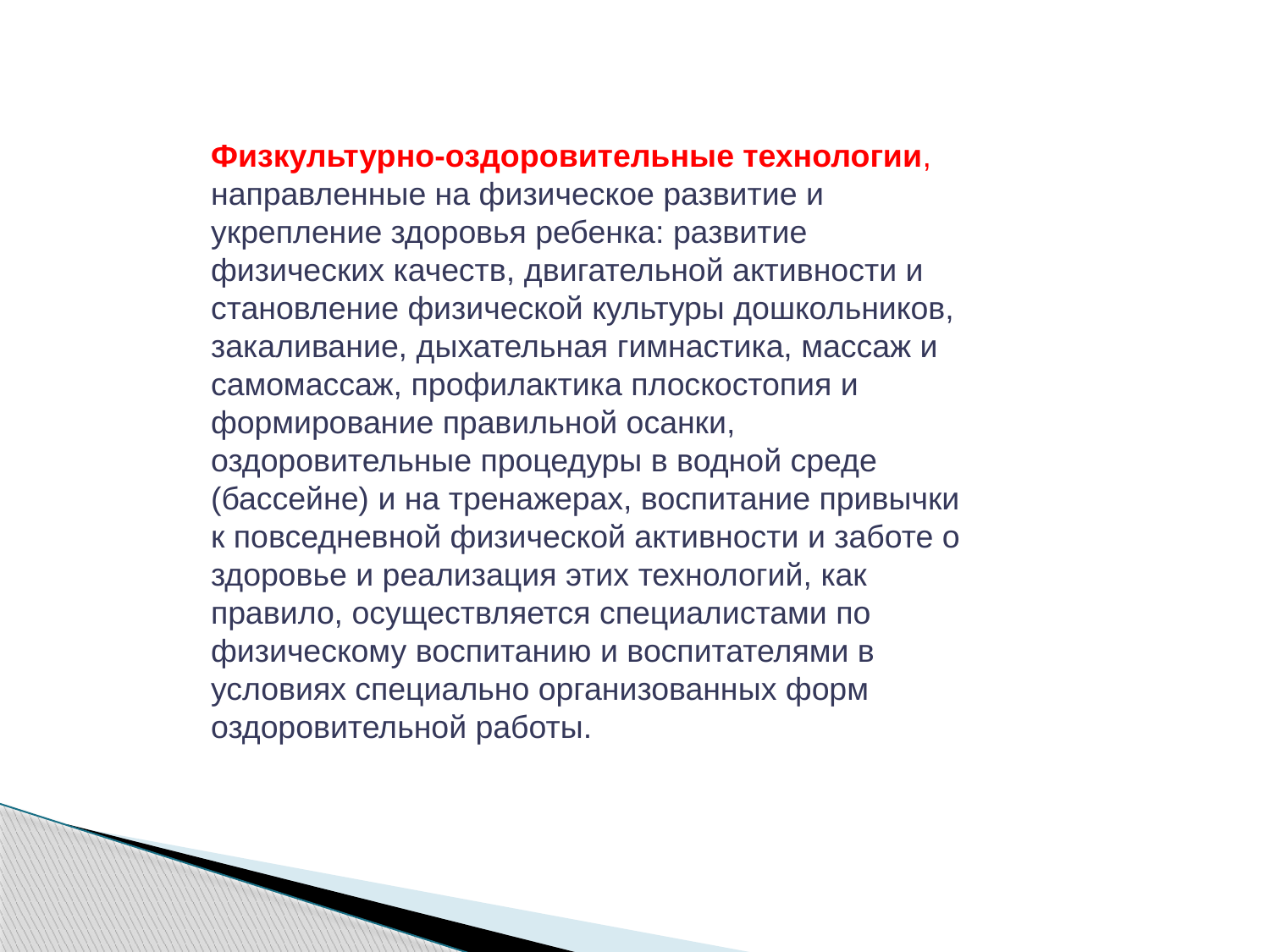

Физкультурно-оздоровительные технологии, направленные на физическое развитие и укрепление здоровья ребенка: развитие физических качеств, двигательной активности и становление физической культуры дошкольников, закаливание, дыхательная гимнастика, массаж и самомассаж, профилактика плоскостопия и формирование правильной осанки, оздоровительные процедуры в водной среде (бассейне) и на тренажерах, воспитание привычки к повседневной физической активности и заботе о здоровье и реализация этих технологий, как правило, осуществляется специалистами по физическому воспитанию и воспитателями в условиях специально организованных форм оздоровительной работы.